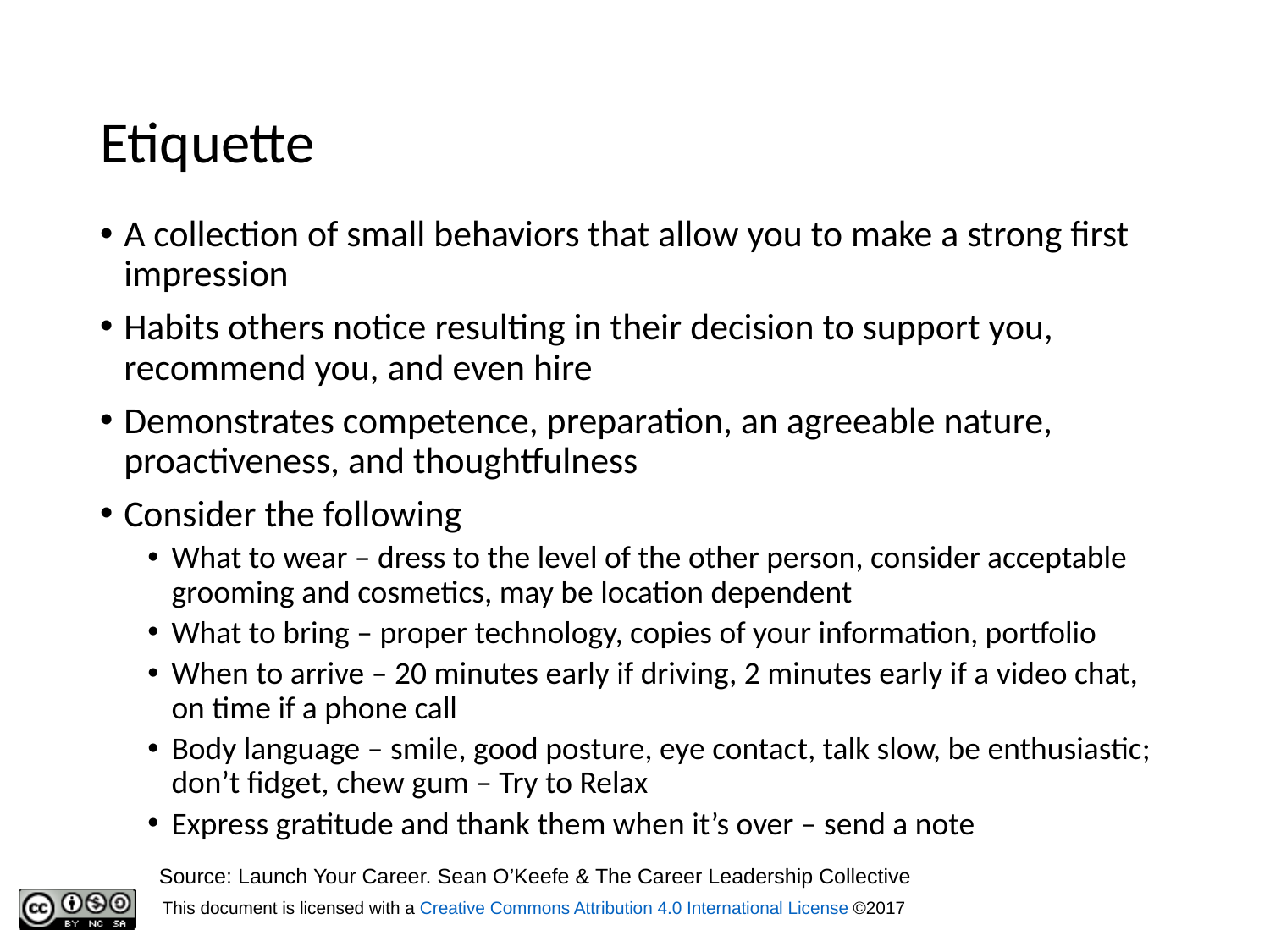

# Etiquette
A collection of small behaviors that allow you to make a strong first impression
Habits others notice resulting in their decision to support you, recommend you, and even hire
Demonstrates competence, preparation, an agreeable nature, proactiveness, and thoughtfulness
Consider the following
What to wear – dress to the level of the other person, consider acceptable grooming and cosmetics, may be location dependent
What to bring – proper technology, copies of your information, portfolio
When to arrive – 20 minutes early if driving, 2 minutes early if a video chat, on time if a phone call
Body language – smile, good posture, eye contact, talk slow, be enthusiastic; don’t fidget, chew gum – Try to Relax
Express gratitude and thank them when it’s over – send a note
Source: Launch Your Career. Sean O’Keefe & The Career Leadership Collective